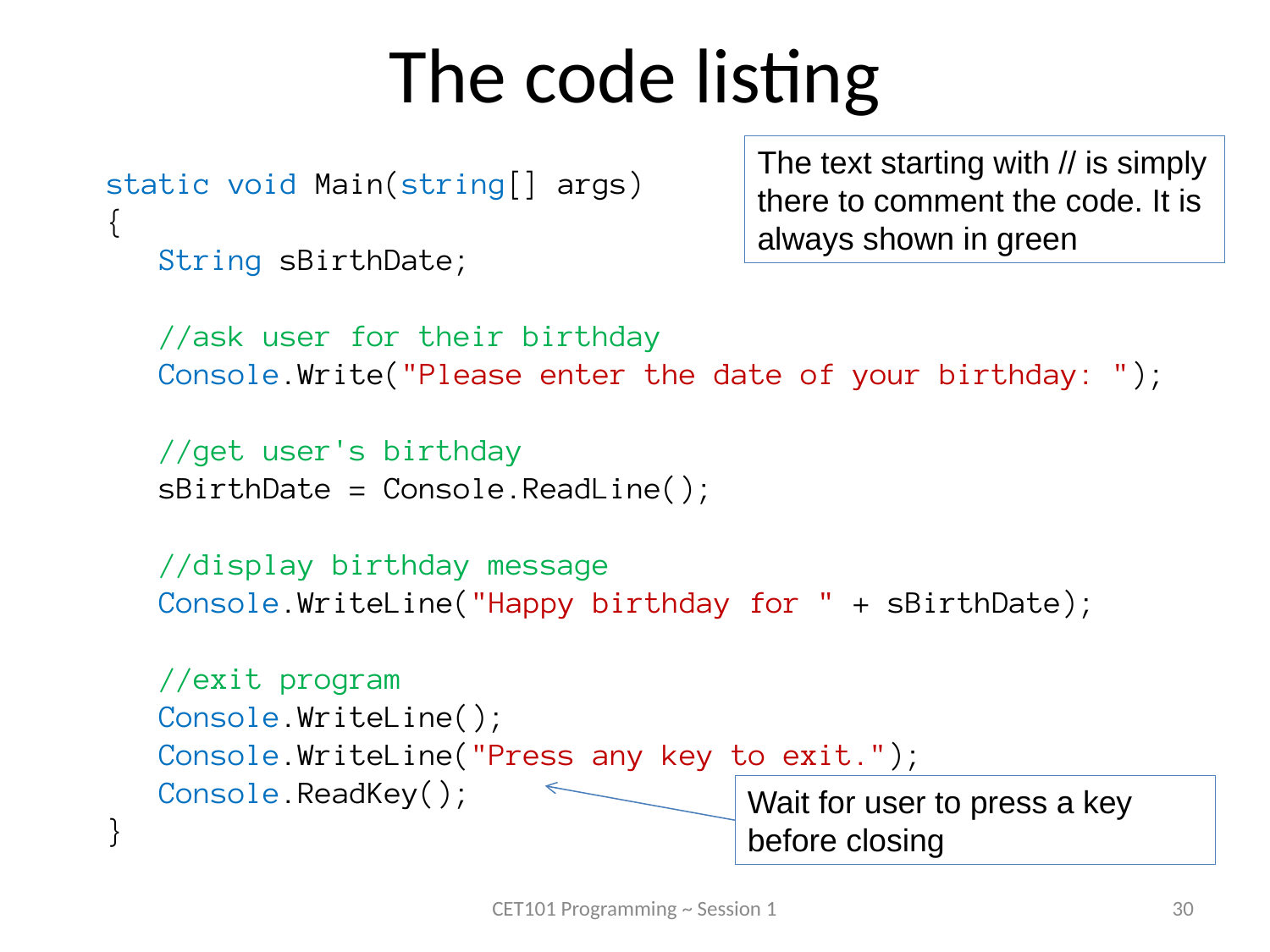

# The code listing
The text starting with // is simply there to comment the code. It is always shown in green
static void Main(string[] args)
{
   String sBirthDate;

   //ask user for their birthday
   Console.Write("Please enter the date of your birthday: ");

   //get user's birthday
   sBirthDate = Console.ReadLine();

   //display birthday message
   Console.WriteLine("Happy birthday for " + sBirthDate);

   //exit program
   Console.WriteLine();
   Console.WriteLine("Press any key to exit.");
   Console.ReadKey();
}
Wait for user to press a key before closing
CET101 Programming ~ Session 1
30